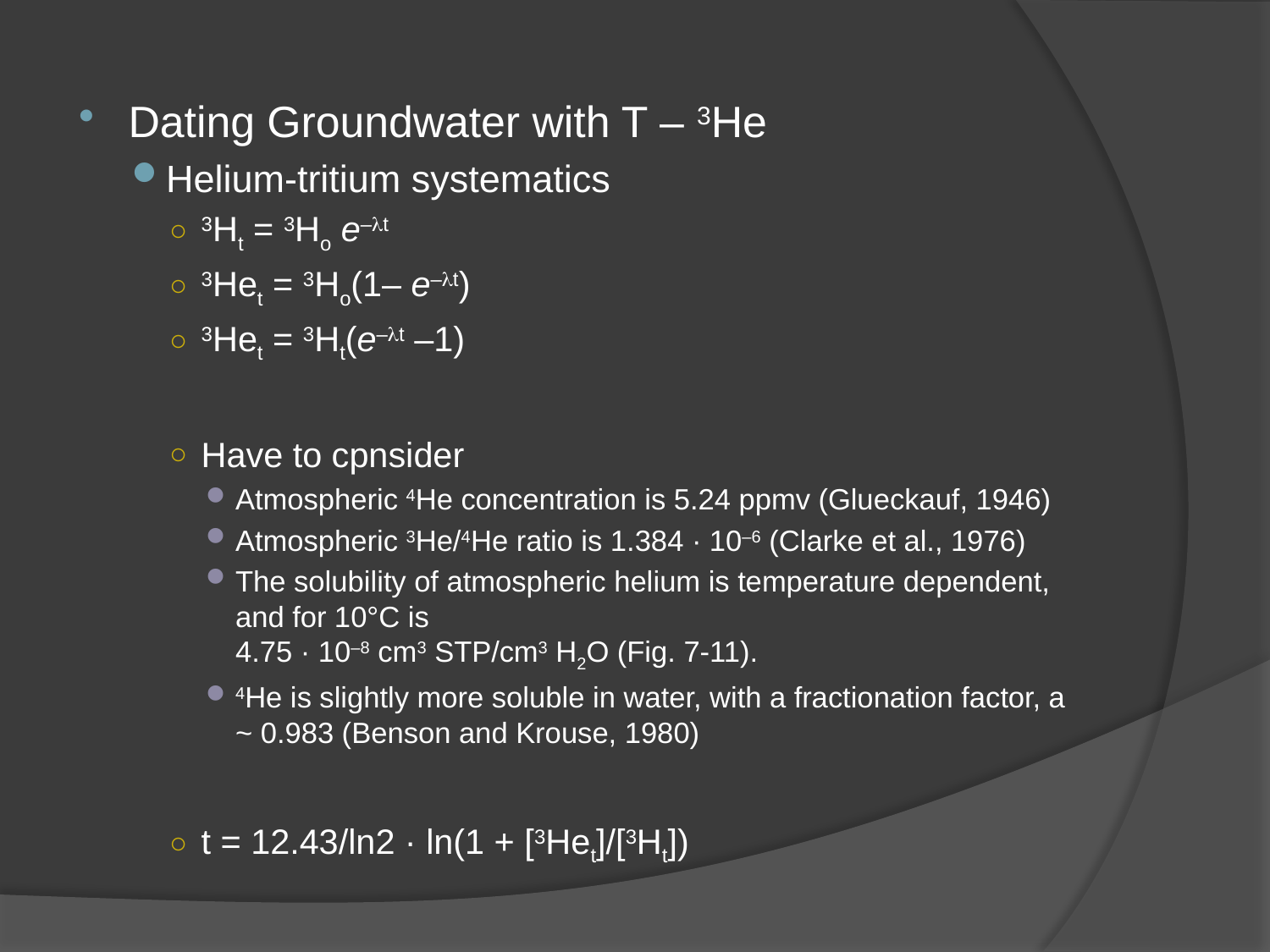

Dating Groundwater with T – 3He
Helium-tritium systematics
3Ht = 3Ho e–λt
3Het = 3Ho(1– e–λt)
3Het = 3Ht(e–λt –1)

Have to cpnsider
Atmospheric 4He concentration is 5.24 ppmv (Glueckauf, 1946)
Atmospheric 3He/4He ratio is 1.384 · 10–6 (Clarke et al., 1976)
The solubility of atmospheric helium is temperature dependent, and for 10°C is
4.75 · 10–8 cm3 STP/cm3 H2O (Fig. 7-11).
4He is slightly more soluble in water, with a fractionation factor, a ~ 0.983 (Benson and Krouse, 1980)

t = 12.43/ln2 · ln(1 + [3Het]/[3Ht])